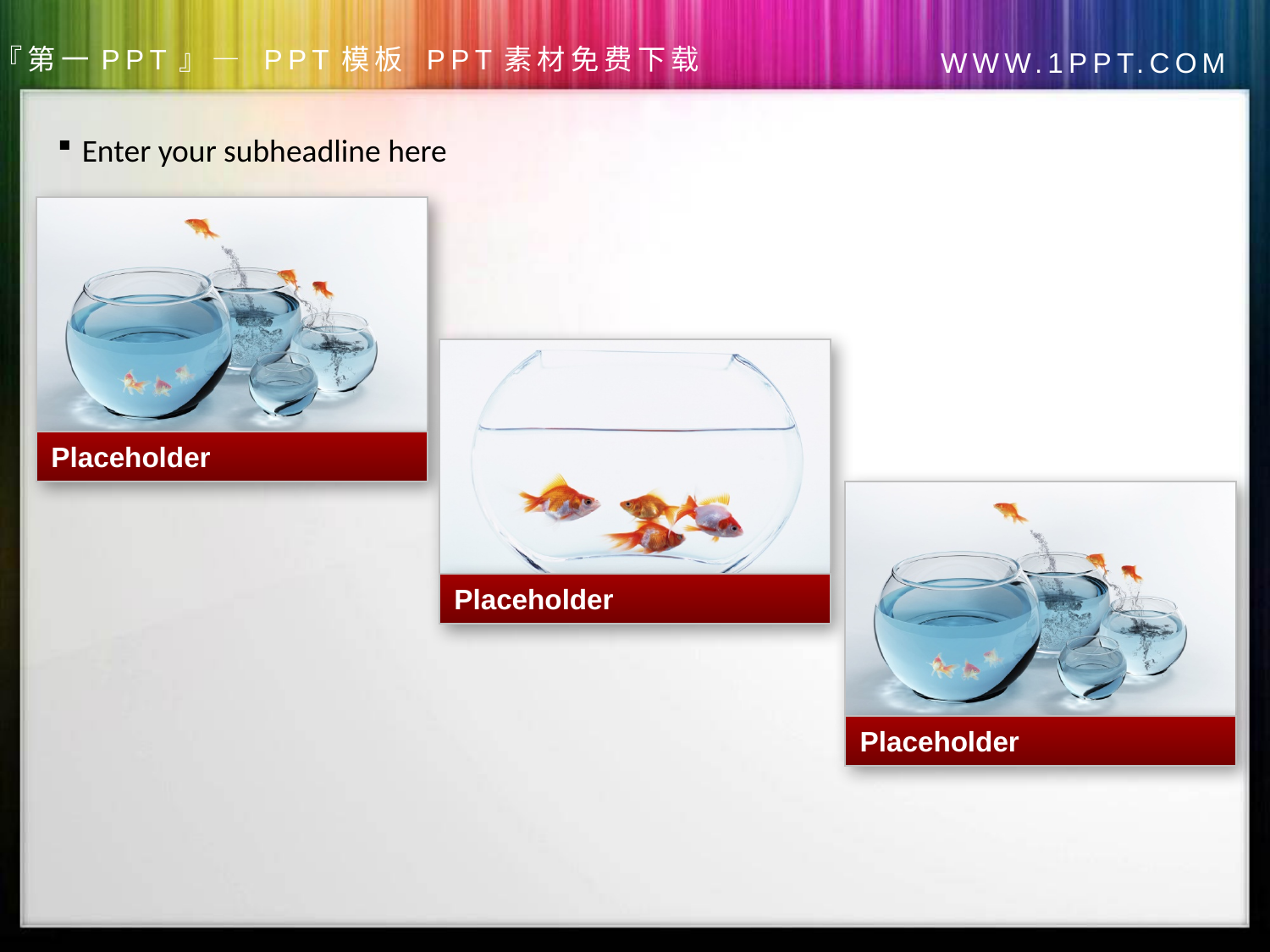

Enter your subheadline here

Placeholder

Placeholder

Placeholder